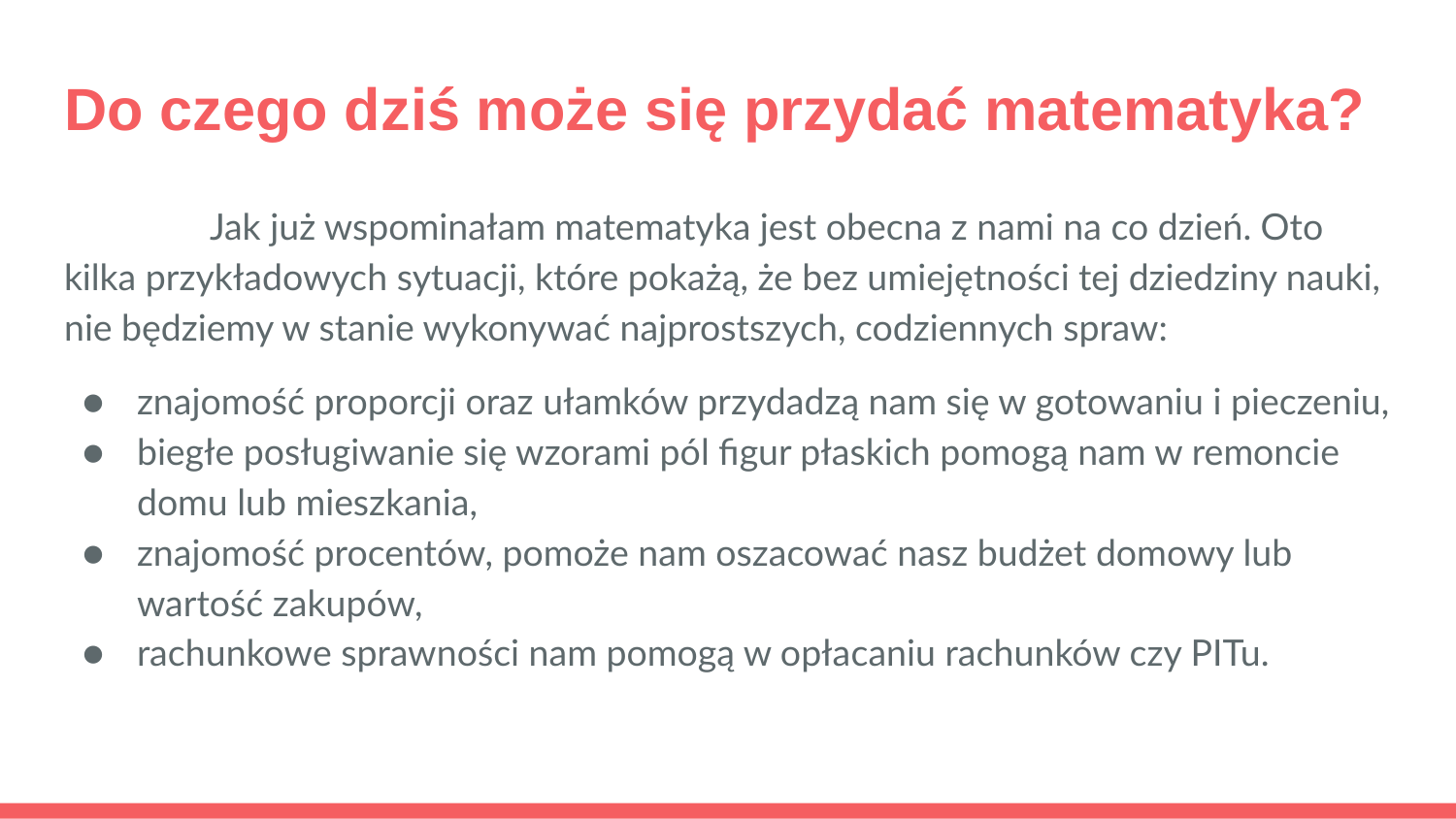

# Do czego dziś może się przydać matematyka?
	Jak już wspominałam matematyka jest obecna z nami na co dzień. Oto kilka przykładowych sytuacji, które pokażą, że bez umiejętności tej dziedziny nauki, nie będziemy w stanie wykonywać najprostszych, codziennych spraw:
znajomość proporcji oraz ułamków przydadzą nam się w gotowaniu i pieczeniu,
biegłe posługiwanie się wzorami pól figur płaskich pomogą nam w remoncie domu lub mieszkania,
znajomość procentów, pomoże nam oszacować nasz budżet domowy lub wartość zakupów,
rachunkowe sprawności nam pomogą w opłacaniu rachunków czy PITu.